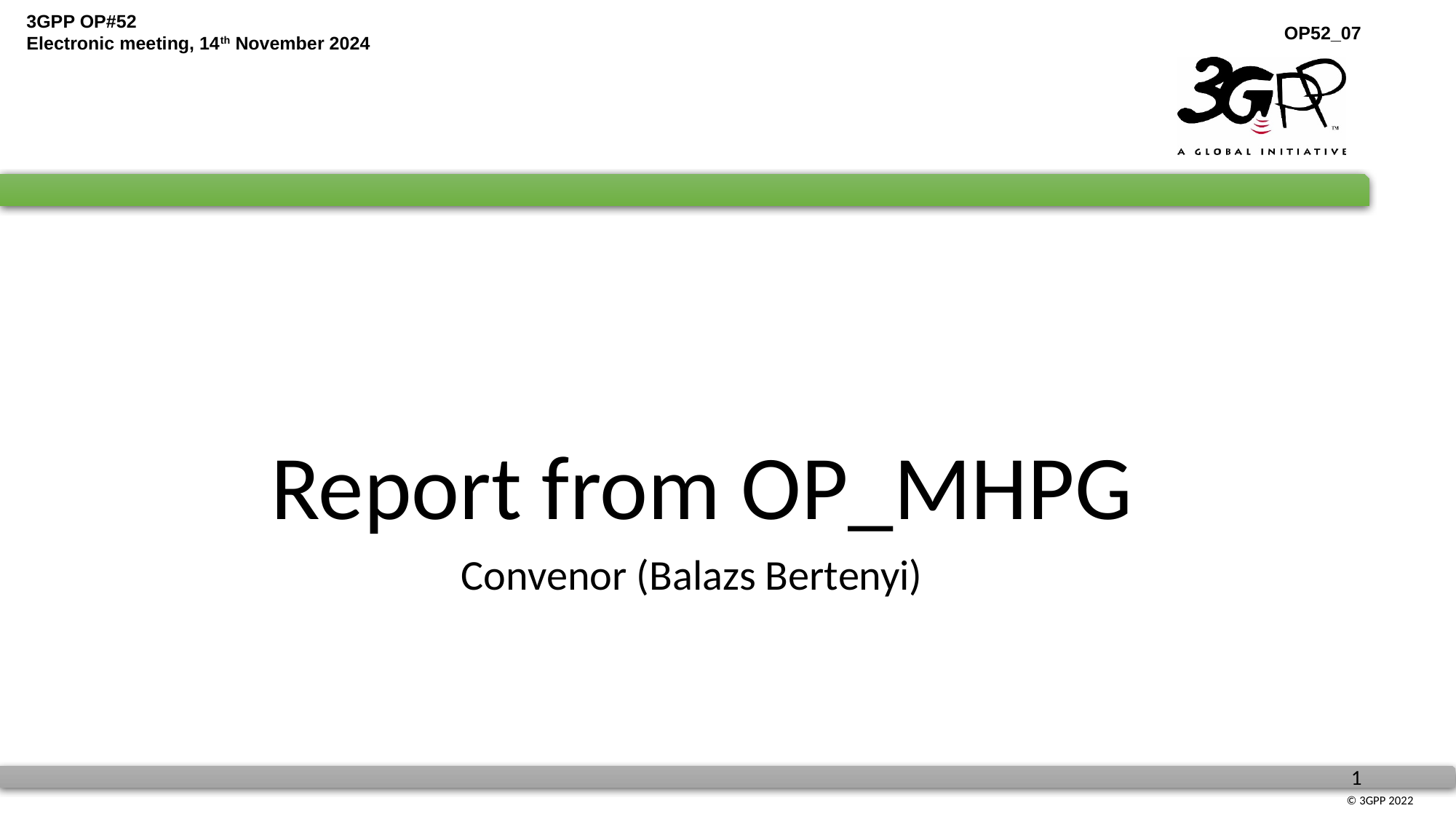

# Report from OP_MHPG
Convenor (Balazs Bertenyi)